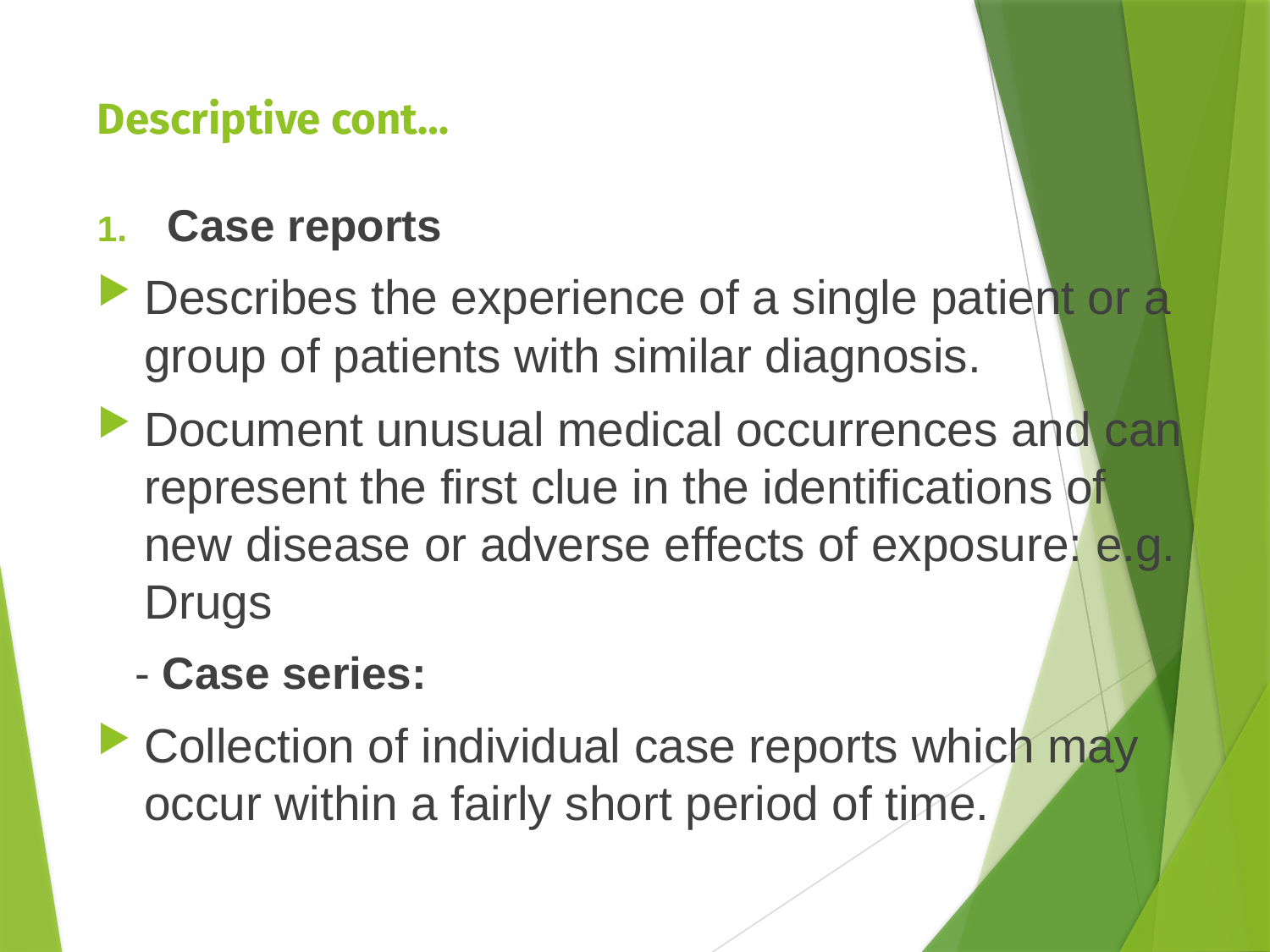

# Descriptive cont…
Case reports
Describes the experience of a single patient or a group of patients with similar diagnosis.
Document unusual medical occurrences and can represent the first clue in the identifications of new disease or adverse effects of exposure: e.g. Drugs
   - Case series:
Collection of individual case reports which may occur within a fairly short period of time.